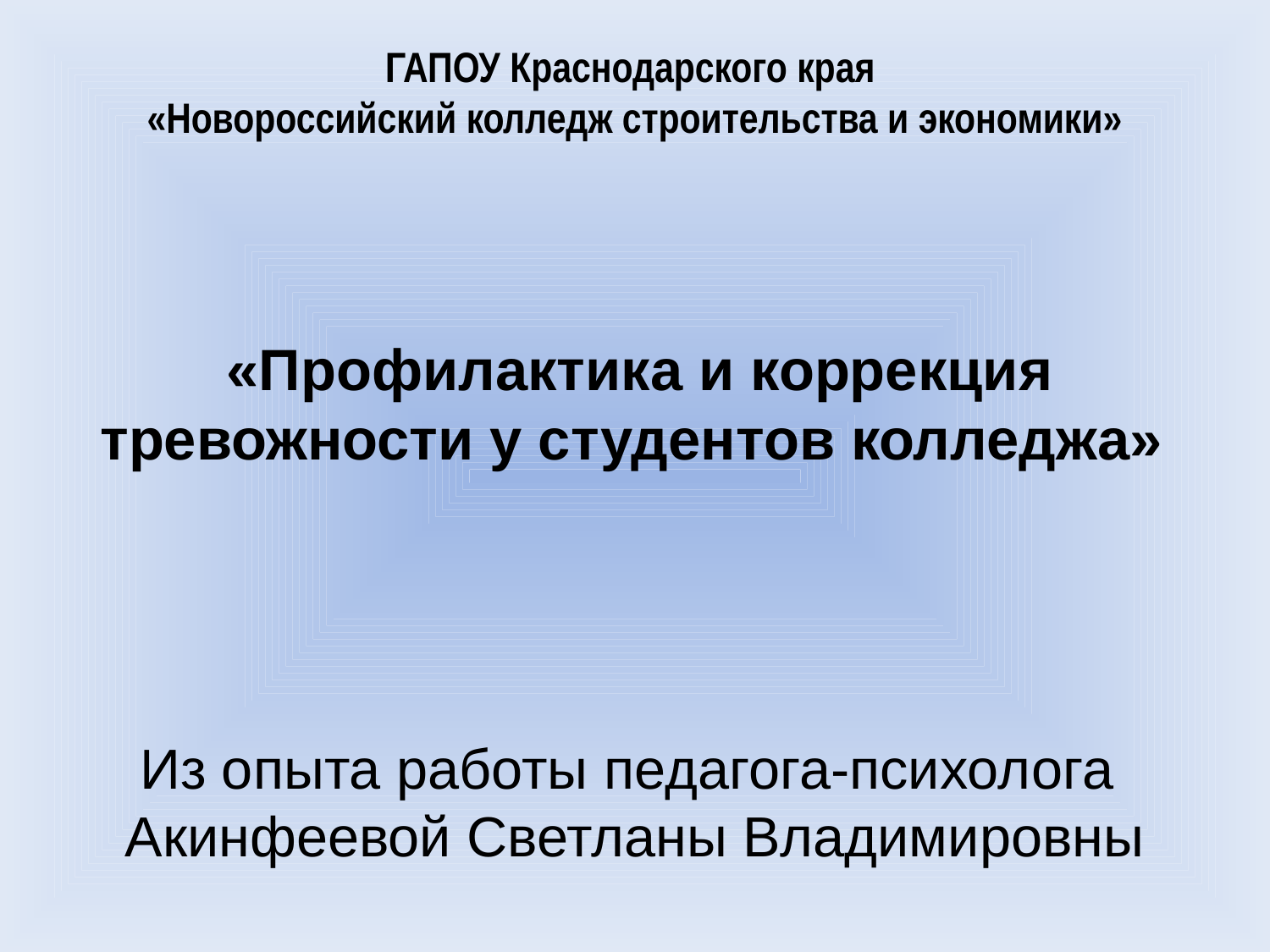

# ГАПОУ Краснодарского края «Новороссийский колледж строительства и экономики»
«Профилактика и коррекция тревожности у студентов колледжа»
Из опыта работы педагога-психолога
Акинфеевой Светланы Владимировны